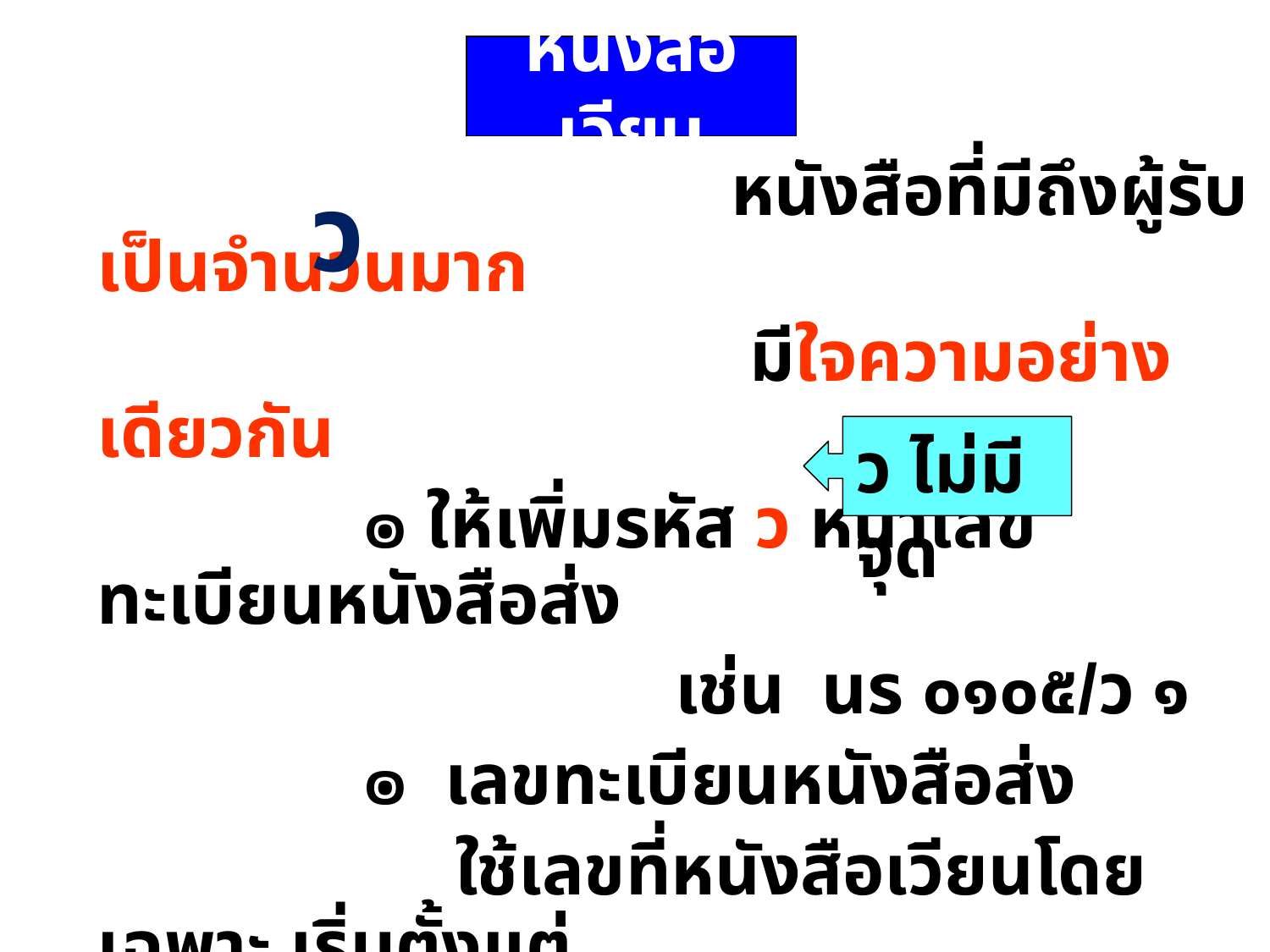

# หนังสือเวียน

                                                                                       หนังสือที่มีถึงผู้รับเป็นจำนวนมาก
                                        มีใจความอย่างเดียวกัน
                   ๏ ให้เพิ่มรหัส ว หน้าเลขทะเบียนหนังสือส่ง
                                    เช่น  นร ๐๑๐๕/ว ๑
                   ๏  เลขทะเบียนหนังสือส่ง
                        ใช้เลขที่หนังสือเวียนโดยเฉพาะ เริ่มตั้งแต่
               เลข  ๑  เรียงตามลำดับไปจนสิ้นปีปฏิทิน หรือ
              ใช้เลขที่ของหนังสือทั่วไปตามแบบหนังสือภายนอก
ว
ว ไม่มีจุด